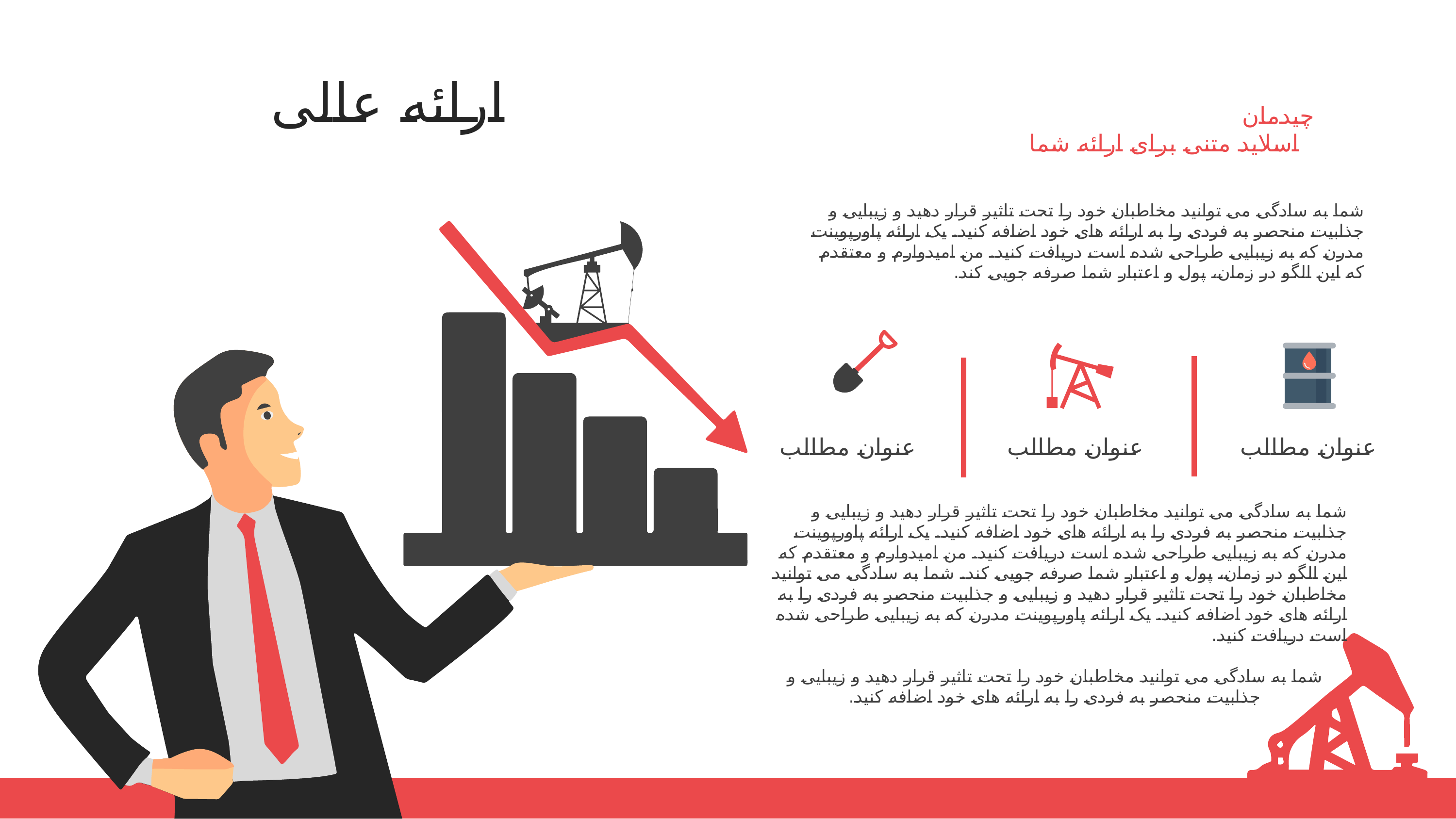

ارائه عالی
چیدمان
  اسلاید متنی برای ارائه شما
شما به سادگی می توانید مخاطبان خود را تحت تاثیر قرار دهید و زیبایی و جذابیت منحصر به فردی را به ارائه های خود اضافه کنید. یک ارائه پاورپوینت مدرن که به زیبایی طراحی شده است دریافت کنید. من امیدوارم و معتقدم که این الگو در زمان، پول و اعتبار شما صرفه جویی کند.

عنوان مطالب
عنوان مطالب
عنوان مطالب

شما به سادگی می توانید مخاطبان خود را تحت تاثیر قرار دهید و زیبایی و جذابیت منحصر به فردی را به ارائه های خود اضافه کنید. یک ارائه پاورپوینت مدرن که به زیبایی طراحی شده است دریافت کنید. من امیدوارم و معتقدم که این الگو در زمان، پول و اعتبار شما صرفه جویی کند. شما به سادگی می توانید مخاطبان خود را تحت تاثیر قرار دهید و زیبایی و جذابیت منحصر به فردی را به ارائه های خود اضافه کنید. یک ارائه پاورپوینت مدرن که به زیبایی طراحی شده است دریافت کنید.

شما به سادگی می توانید مخاطبان خود را تحت تاثیر قرار دهید و زیبایی و جذابیت منحصر به فردی را به ارائه های خود اضافه کنید.